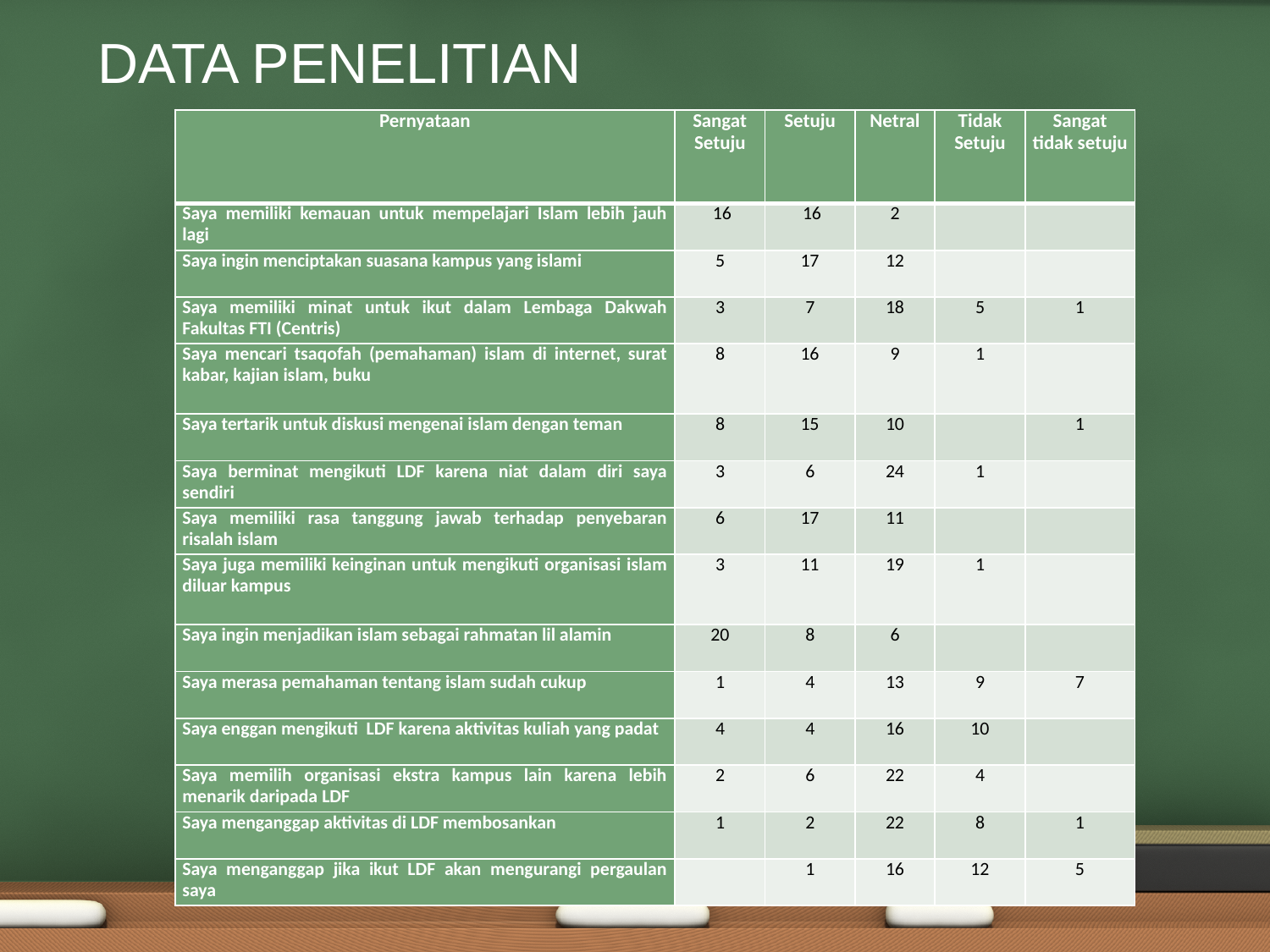

DATA PENELITIAN
| Pernyataan | Sangat Setuju | Setuju | Netral | Tidak Setuju | Sangat tidak setuju |
| --- | --- | --- | --- | --- | --- |
| Saya memiliki kemauan untuk mempelajari Islam lebih jauh lagi | 16 | 16 | 2 |  |  |
| Saya ingin menciptakan suasana kampus yang islami | 5 | 17 | 12 |  |  |
| Saya memiliki minat untuk ikut dalam Lembaga Dakwah Fakultas FTI (Centris) | 3 | 7 | 18 | 5 | 1 |
| Saya mencari tsaqofah (pemahaman) islam di internet, surat kabar, kajian islam, buku | 8 | 16 | 9 | 1 |  |
| Saya tertarik untuk diskusi mengenai islam dengan teman | 8 | 15 | 10 |  | 1 |
| Saya berminat mengikuti LDF karena niat dalam diri saya sendiri | 3 | 6 | 24 | 1 |  |
| Saya memiliki rasa tanggung jawab terhadap penyebaran risalah islam | 6 | 17 | 11 |  |  |
| Saya juga memiliki keinginan untuk mengikuti organisasi islam diluar kampus | 3 | 11 | 19 | 1 |  |
| Saya ingin menjadikan islam sebagai rahmatan lil alamin | 20 | 8 | 6 |  |  |
| Saya merasa pemahaman tentang islam sudah cukup | 1 | 4 | 13 | 9 | 7 |
| Saya enggan mengikuti LDF karena aktivitas kuliah yang padat | 4 | 4 | 16 | 10 |  |
| Saya memilih organisasi ekstra kampus lain karena lebih menarik daripada LDF | 2 | 6 | 22 | 4 |  |
| Saya menganggap aktivitas di LDF membosankan | 1 | 2 | 22 | 8 | 1 |
| Saya menganggap jika ikut LDF akan mengurangi pergaulan saya |  | 1 | 16 | 12 | 5 |